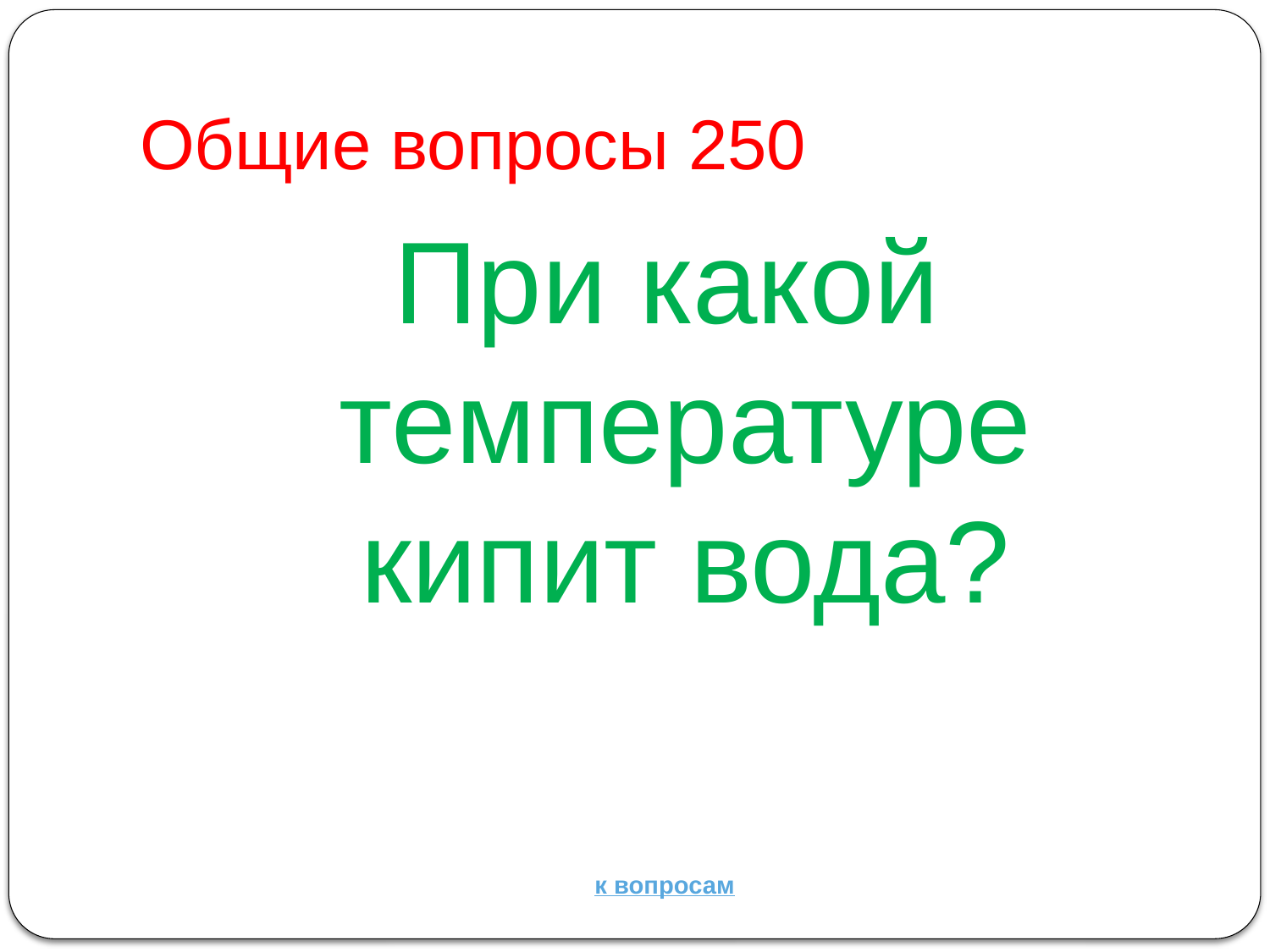

# Общие вопросы 250
При какой температуре кипит вода?
к вопросам